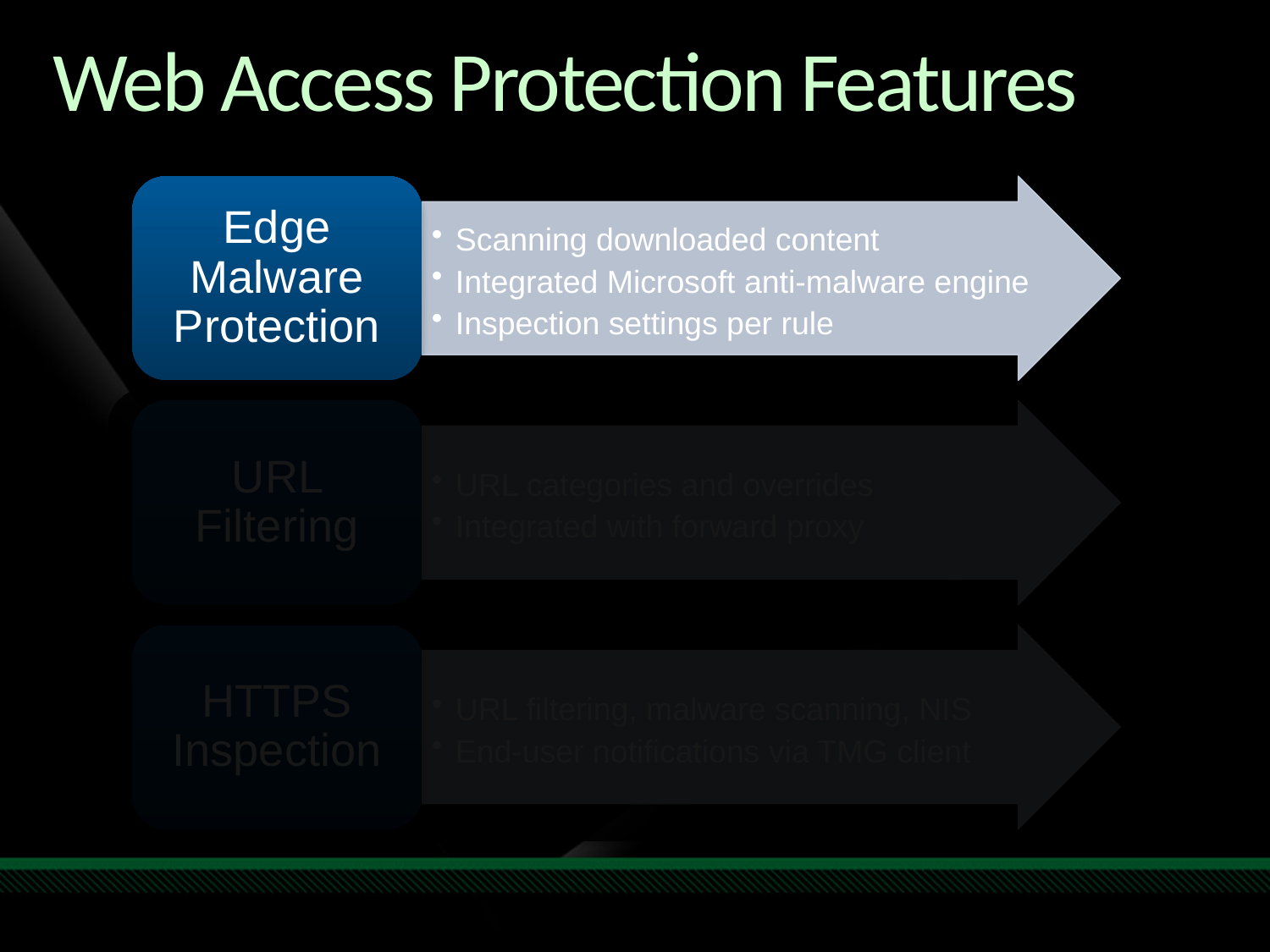

# Web Access Protection Features
Scanning downloaded content
Integrated Microsoft anti-malware engine
Inspection settings per rule
Edge Malware Protection
URL categories and overrides
Integrated with forward proxy
URL Filtering
URL filtering, malware scanning, NIS
End-user notifications via TMG client
HTTPS Inspection